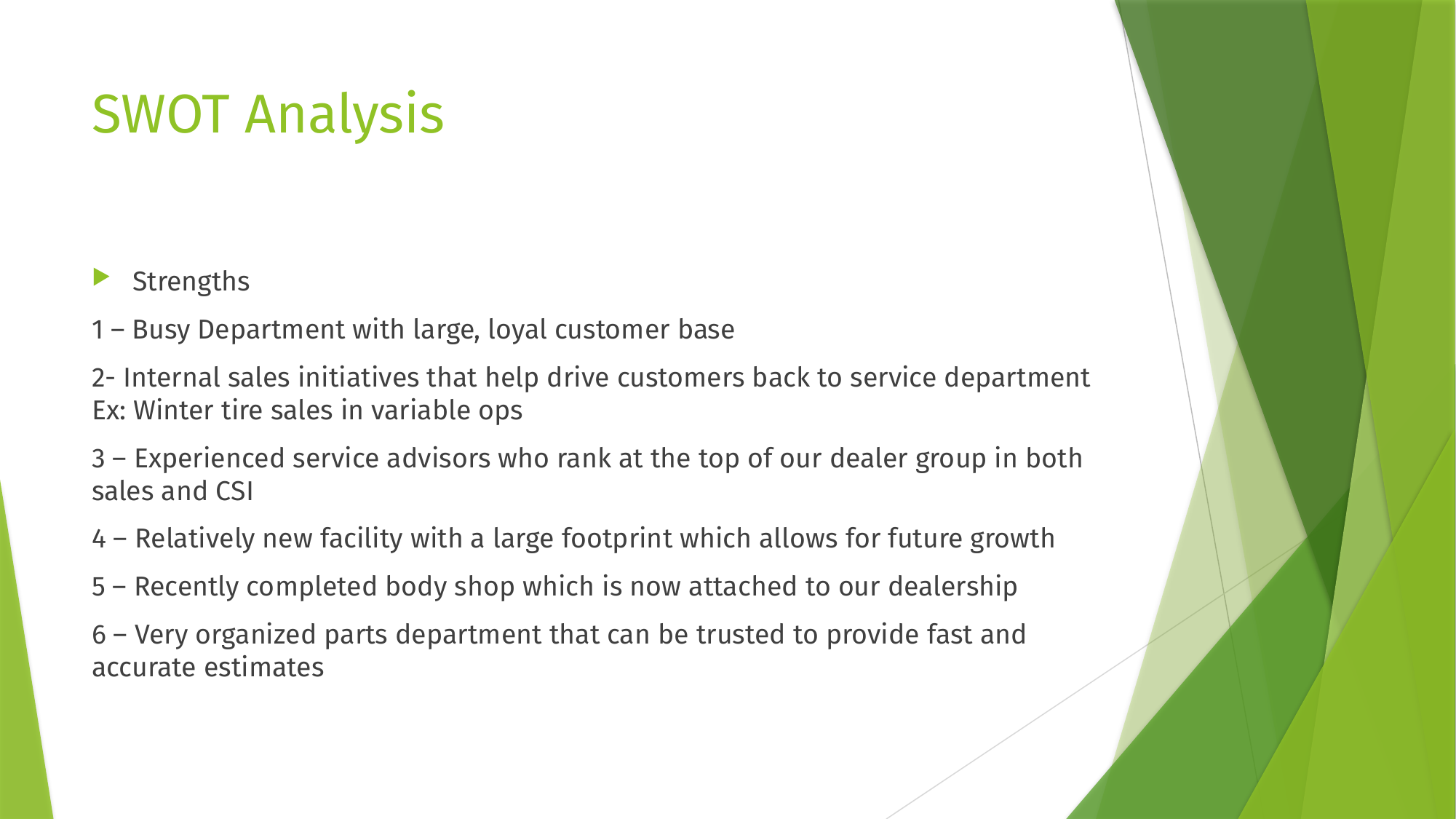

# SWOT Analysis
Strengths
1 – Busy Department with large, loyal customer base
2- Internal sales initiatives that help drive customers back to service department Ex: Winter tire sales in variable ops
3 – Experienced service advisors who rank at the top of our dealer group in both sales and CSI
4 – Relatively new facility with a large footprint which allows for future growth
5 – Recently completed body shop which is now attached to our dealership
6 – Very organized parts department that can be trusted to provide fast and accurate estimates